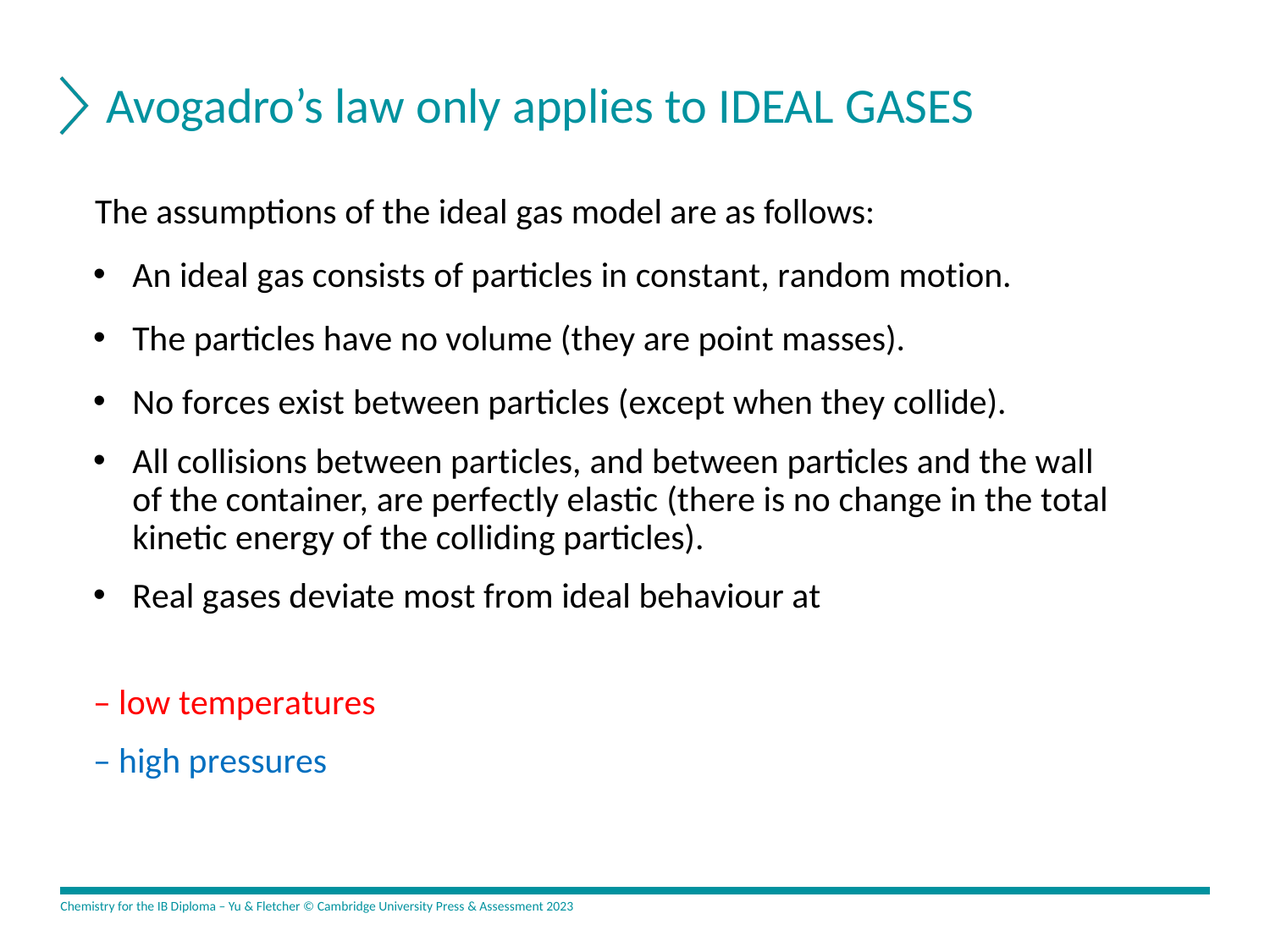

# Avogadro’s law only applies to IDEAL GASES
The assumptions of the ideal gas model are as follows:
An ideal gas consists of particles in constant, random motion.
The particles have no volume (they are point masses).
No forces exist between particles (except when they collide).
All collisions between particles, and between particles and the wall
of the container, are perfectly elastic (there is no change in the total
kinetic energy of the colliding particles).
Real gases deviate most from ideal behaviour at

– low temperatures
– high pressures